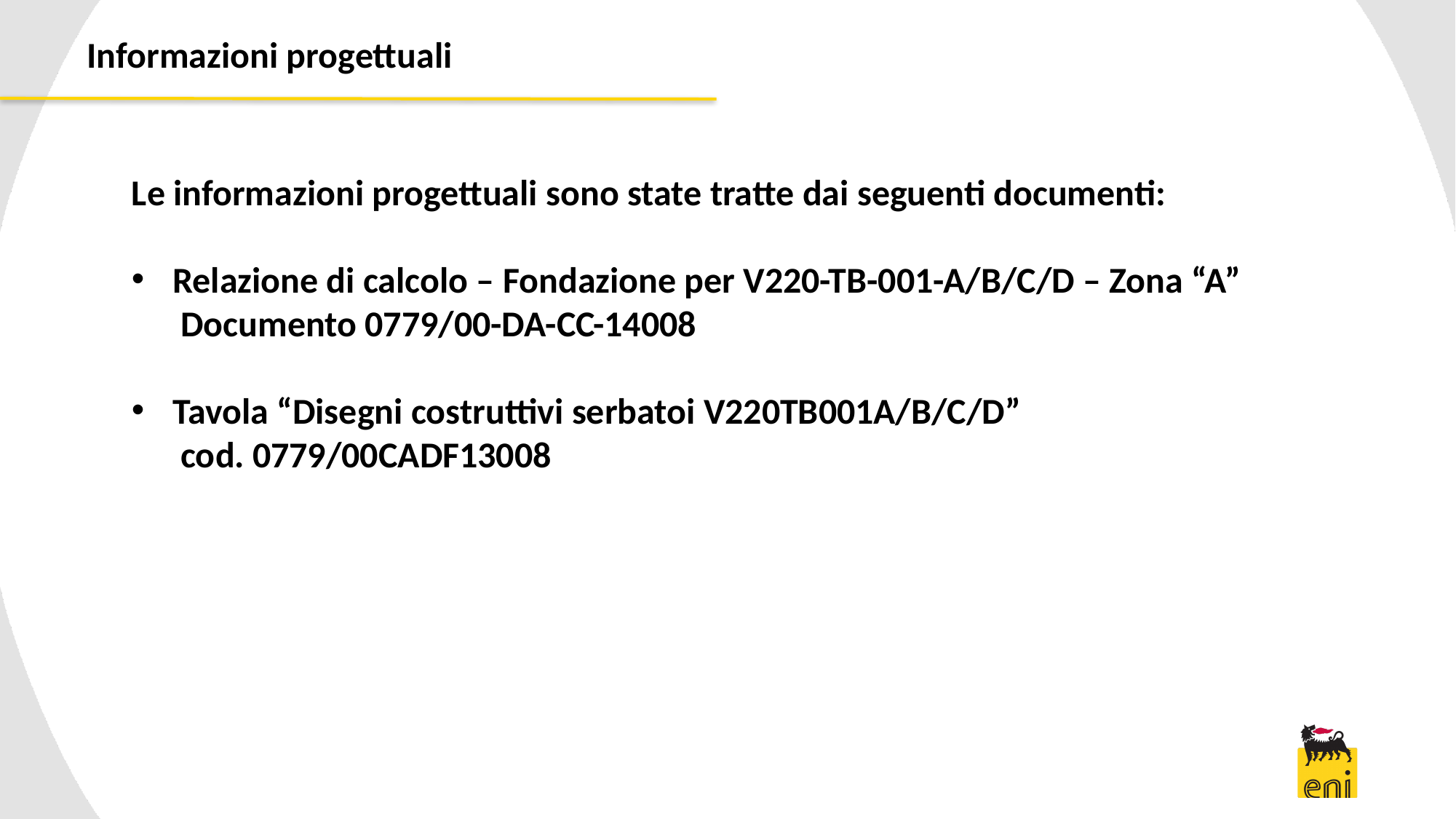

Informazioni progettuali
Le informazioni progettuali sono state tratte dai seguenti documenti:

Relazione di calcolo – Fondazione per V220-TB-001-A/B/C/D – Zona “A”
      Documento 0779/00-DA-CC-14008

Tavola “Disegni costruttivi serbatoi V220TB001A/B/C/D”
      cod. 0779/00CADF13008